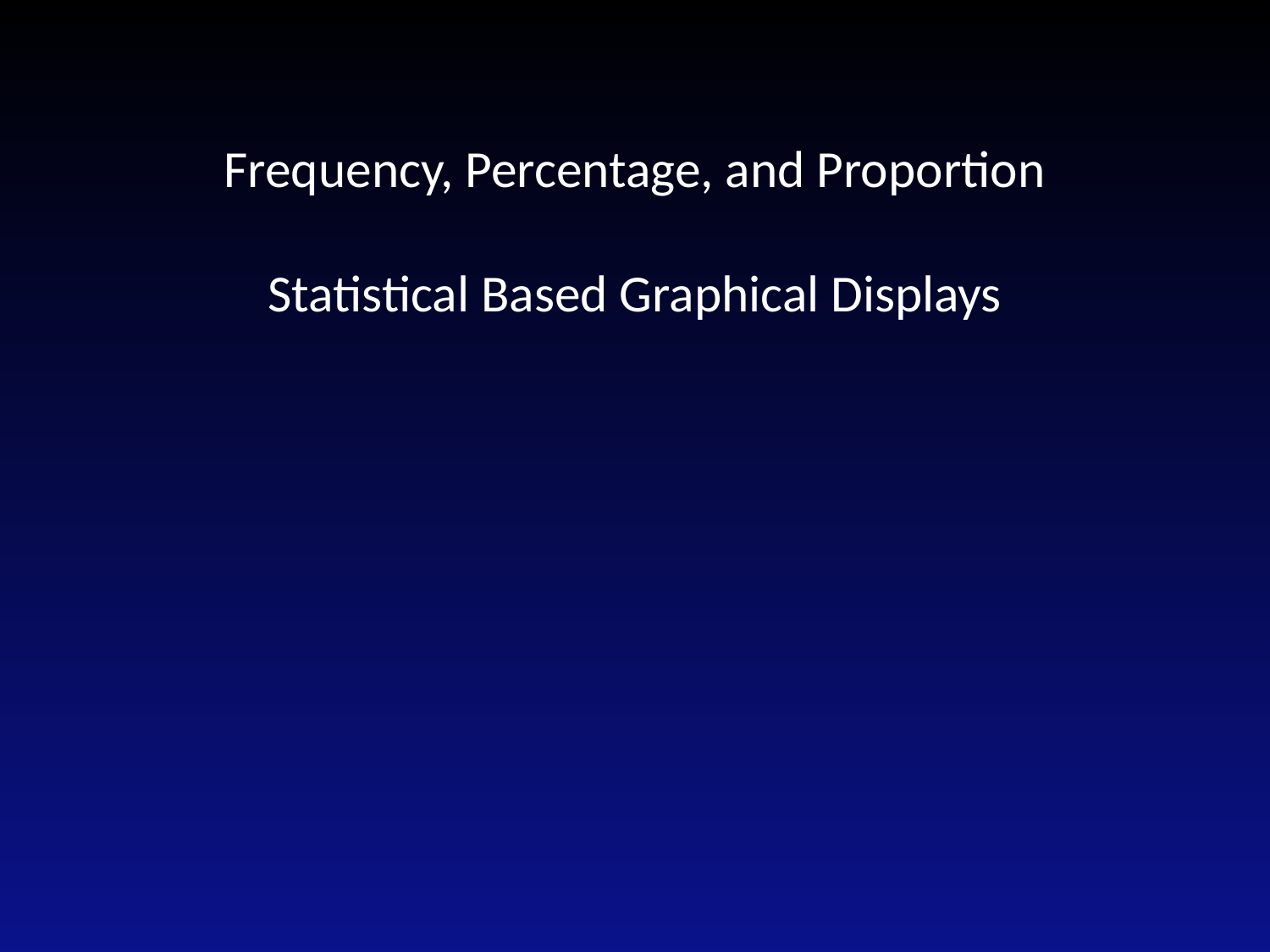

# Frequency, Percentage, and Proportion Statistical Based Graphical Displays